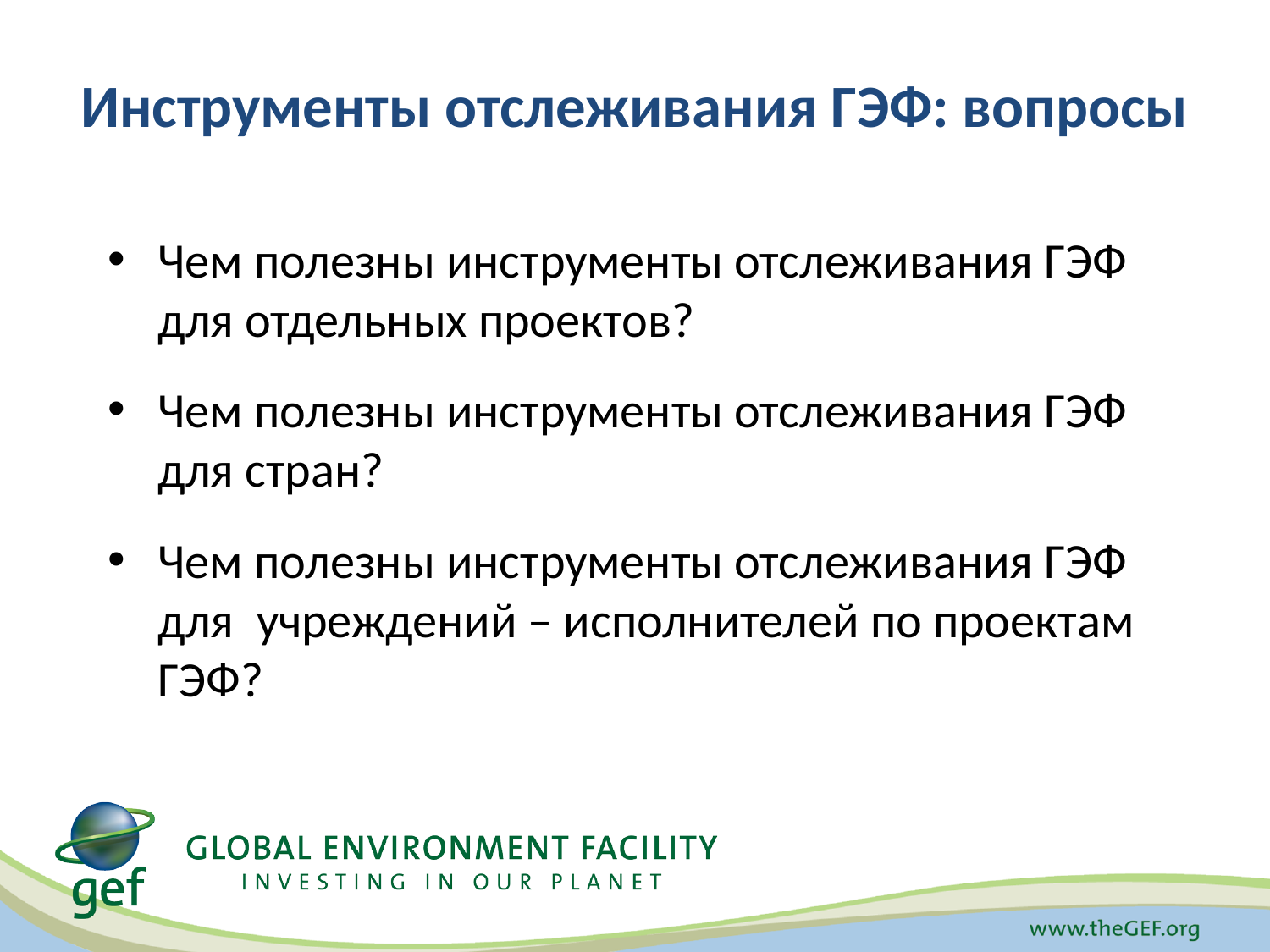

# Инструменты отслеживания ГЭФ: вопросы
Чем полезны инструменты отслеживания ГЭФ для отдельных проектов?
Чем полезны инструменты отслеживания ГЭФ для стран?
Чем полезны инструменты отслеживания ГЭФ для  учреждений – исполнителей по проектам ГЭФ?